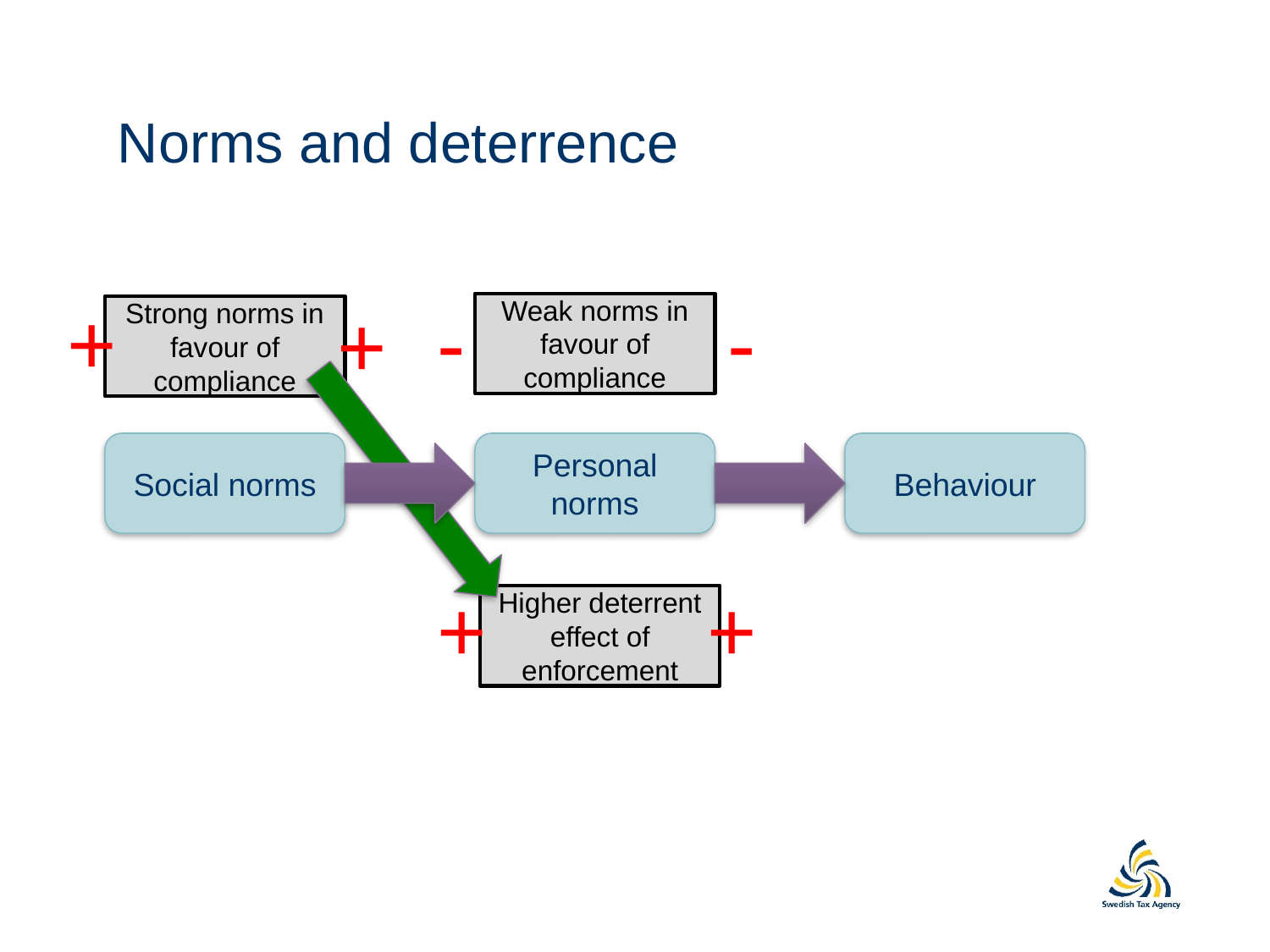

# Norms and deterrence
-
-
+
+
Strong norms in favour of compliance
Weak norms in favour of compliance
Social norms
Personal norms
Behaviour

+
+
Higher deterrent effect of enforcement